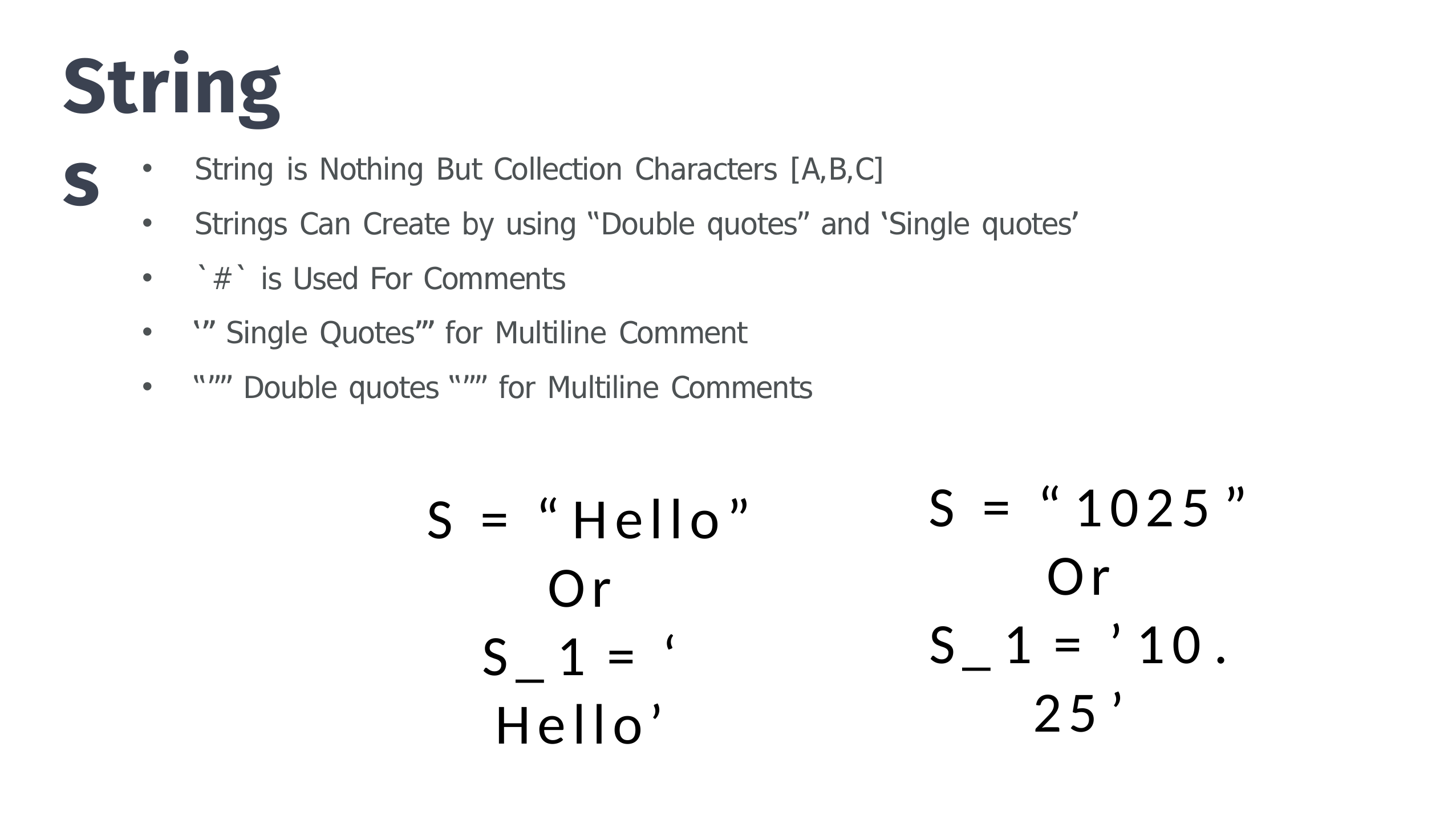

# Strings
String is Nothing But Collection Characters [A,B,C]
Strings Can Create by using “Double quotes” and ‘Single quotes’
`#` is Used For Comments
‘’’ Single Quotes’’’ for Multiline Comment
“”” Double quotes “”” for Multiline Comments
S	=	“ 1025 ”
Or
S_ 1	=	’ 10 . 25 ’
S	=	“ Hello”
Or
S_ 1	=	‘ Hello’